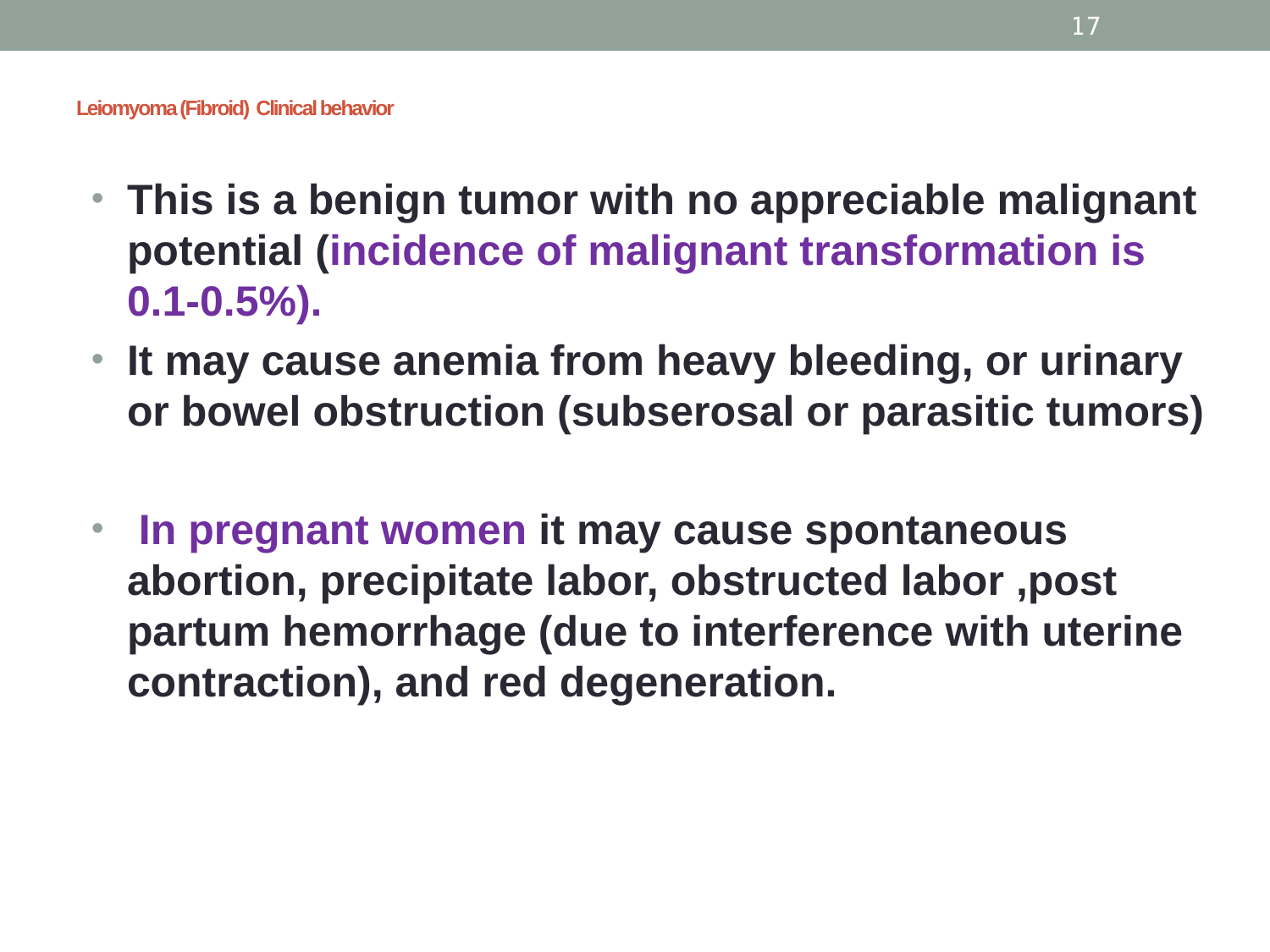

17
# Leiomyoma (Fibroid)  Clinical behavior
This is a benign tumor with no appreciable malignant potential (incidence of malignant transformation is 0.1-0.5%).
It may cause anemia from heavy bleeding, or urinary or bowel obstruction (subserosal or parasitic tumors)

 In pregnant women it may cause spontaneous abortion, precipitate labor, obstructed labor ,post partum hemorrhage (due to interference with uterine contraction), and red degeneration.